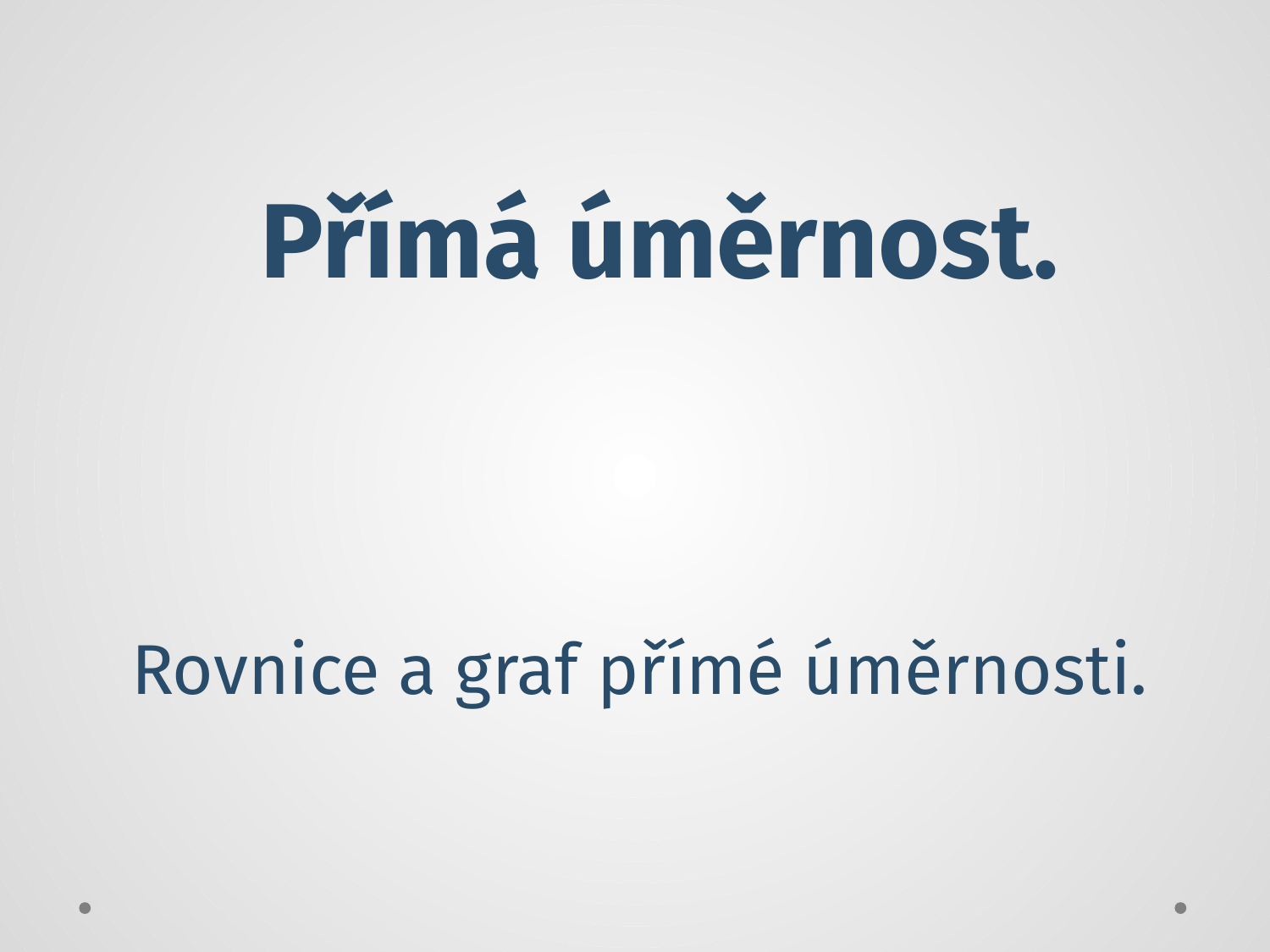

Přímá úměrnost.
Rovnice a graf přímé úměrnosti.